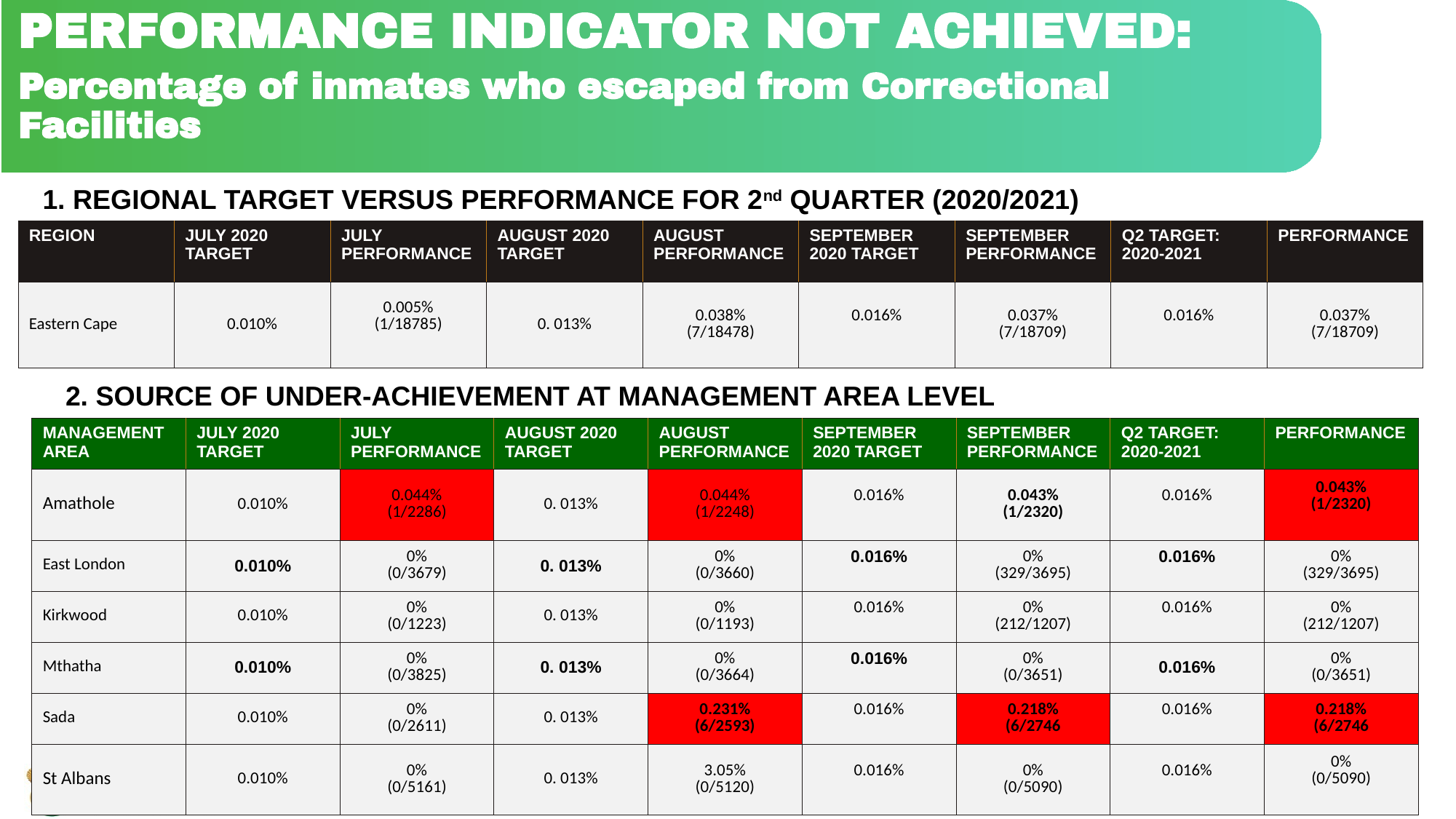

PERFORMANCE INDICATOR NOT ACHIEVED:
Percentage of inmates who escaped from Correctional Facilities

1. REGIONAL TARGET VERSUS PERFORMANCE FOR 2nd QUARTER (2020/2021)
| REGION | JULY 2020 TARGET | JULY PERFORMANCE | AUGUST 2020 TARGET | AUGUST PERFORMANCE | SEPTEMBER 2020 TARGET | SEPTEMBER PERFORMANCE | Q2 TARGET: 2020-2021 | PERFORMANCE |
| --- | --- | --- | --- | --- | --- | --- | --- | --- |
| Eastern Cape | 0.010% | 0.005% (1/18785) | 0. 013% | 0.038% (7/18478) | 0.016% | 0.037% (7/18709) | 0.016% | 0.037% (7/18709) |
   2. SOURCE OF UNDER-ACHIEVEMENT AT MANAGEMENT AREA LEVEL
| MANAGEMENT AREA | JULY 2020 TARGET | JULY PERFORMANCE | AUGUST 2020 TARGET | AUGUST PERFORMANCE | SEPTEMBER 2020 TARGET | SEPTEMBER PERFORMANCE | Q2 TARGET: 2020-2021 | PERFORMANCE |
| --- | --- | --- | --- | --- | --- | --- | --- | --- |
| Amathole | 0.010% | 0.044% (1/2286) | 0. 013% | 0.044% (1/2248) | 0.016% | 0.043% (1/2320) | 0.016% | 0.043% (1/2320) |
| East London | 0.010% | 0% (0/3679) | 0. 013% | 0% (0/3660) | 0.016% | 0% (329/3695) | 0.016% | 0% (329/3695) |
| Kirkwood | 0.010% | 0% (0/1223) | 0. 013% | 0% (0/1193) | 0.016% | 0% (212/1207) | 0.016% | 0% (212/1207) |
| Mthatha | 0.010% | 0% (0/3825) | 0. 013% | 0% (0/3664) | 0.016% | 0% (0/3651) | 0.016% | 0% (0/3651) |
| Sada | 0.010% | 0% (0/2611) | 0. 013% | 0.231% (6/2593) | 0.016% | 0.218% (6/2746 | 0.016% | 0.218% (6/2746 |
| St Albans | 0.010% | 0% (0/5161) | 0. 013% | 3.05% (0/5120) | 0.016% | 0% (0/5090) | 0.016% | 0% (0/5090) |